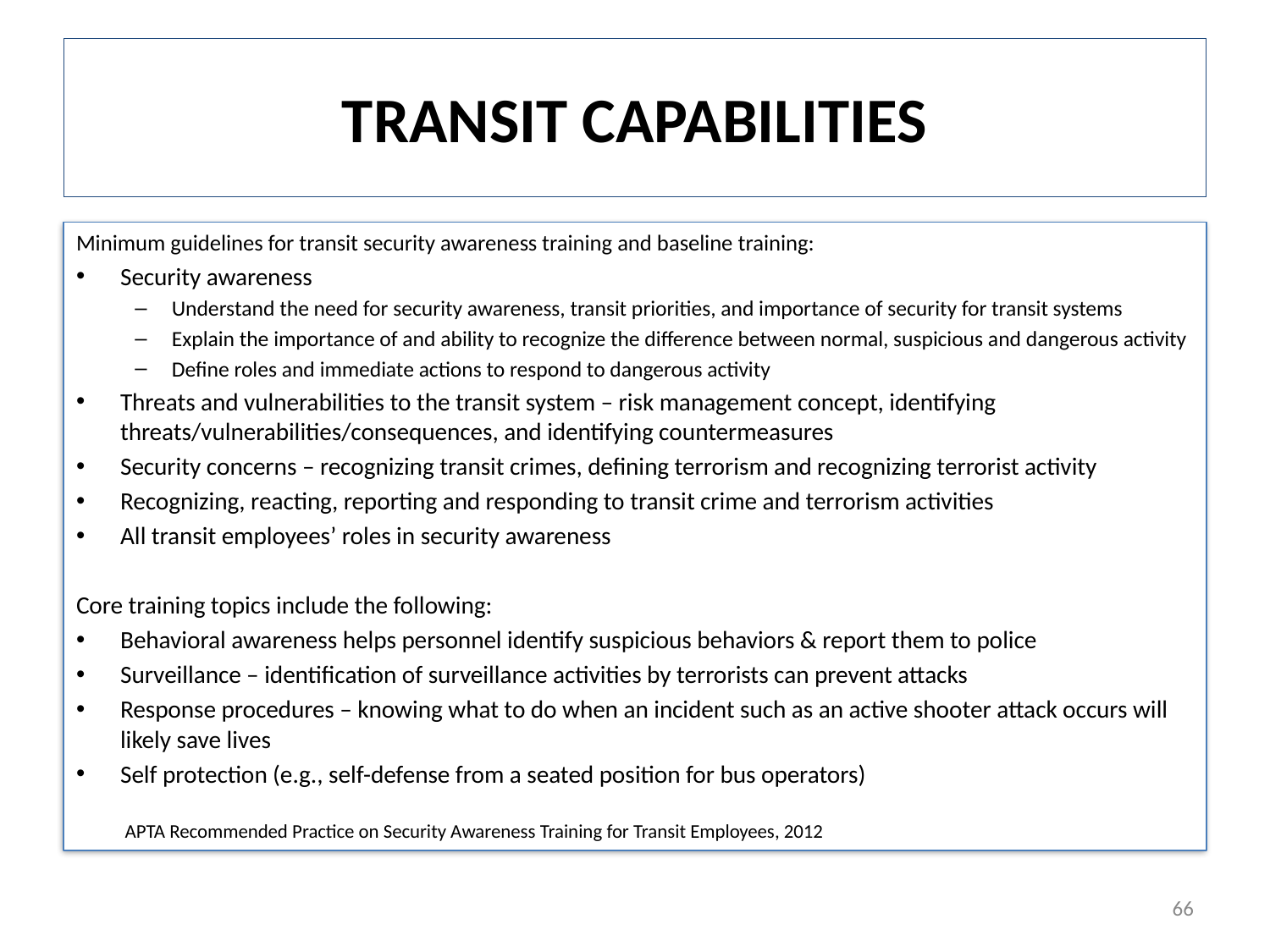

# TRANSIT CAPABILITIES
Minimum guidelines for transit security awareness training and baseline training:
Security awareness
Understand the need for security awareness, transit priorities, and importance of security for transit systems
Explain the importance of and ability to recognize the difference between normal, suspicious and dangerous activity
Define roles and immediate actions to respond to dangerous activity
Threats and vulnerabilities to the transit system – risk management concept, identifying threats/vulnerabilities/consequences, and identifying countermeasures
Security concerns – recognizing transit crimes, defining terrorism and recognizing terrorist activity
Recognizing, reacting, reporting and responding to transit crime and terrorism activities
All transit employees’ roles in security awareness

Core training topics include the following:
Behavioral awareness helps personnel identify suspicious behaviors & report them to police
Surveillance – identification of surveillance activities by terrorists can prevent attacks
Response procedures – knowing what to do when an incident such as an active shooter attack occurs will likely save lives
Self protection (e.g., self-defense from a seated position for bus operators)

           APTA Recommended Practice on Security Awareness Training for Transit Employees, 2012
66